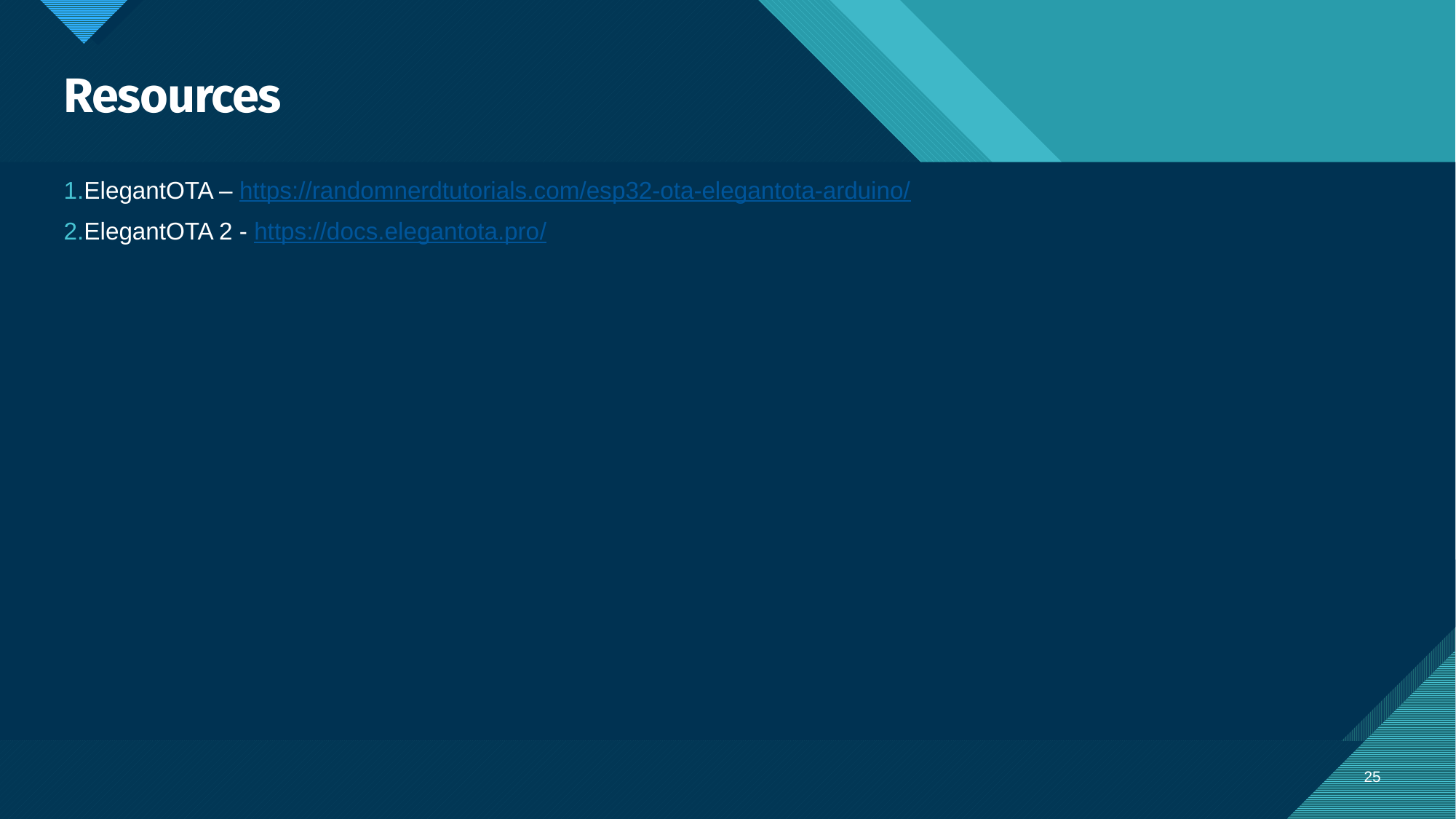

# Resources
ElegantOTA – https://randomnerdtutorials.com/esp32-ota-elegantota-arduino/
ElegantOTA 2 - https://docs.elegantota.pro/

25